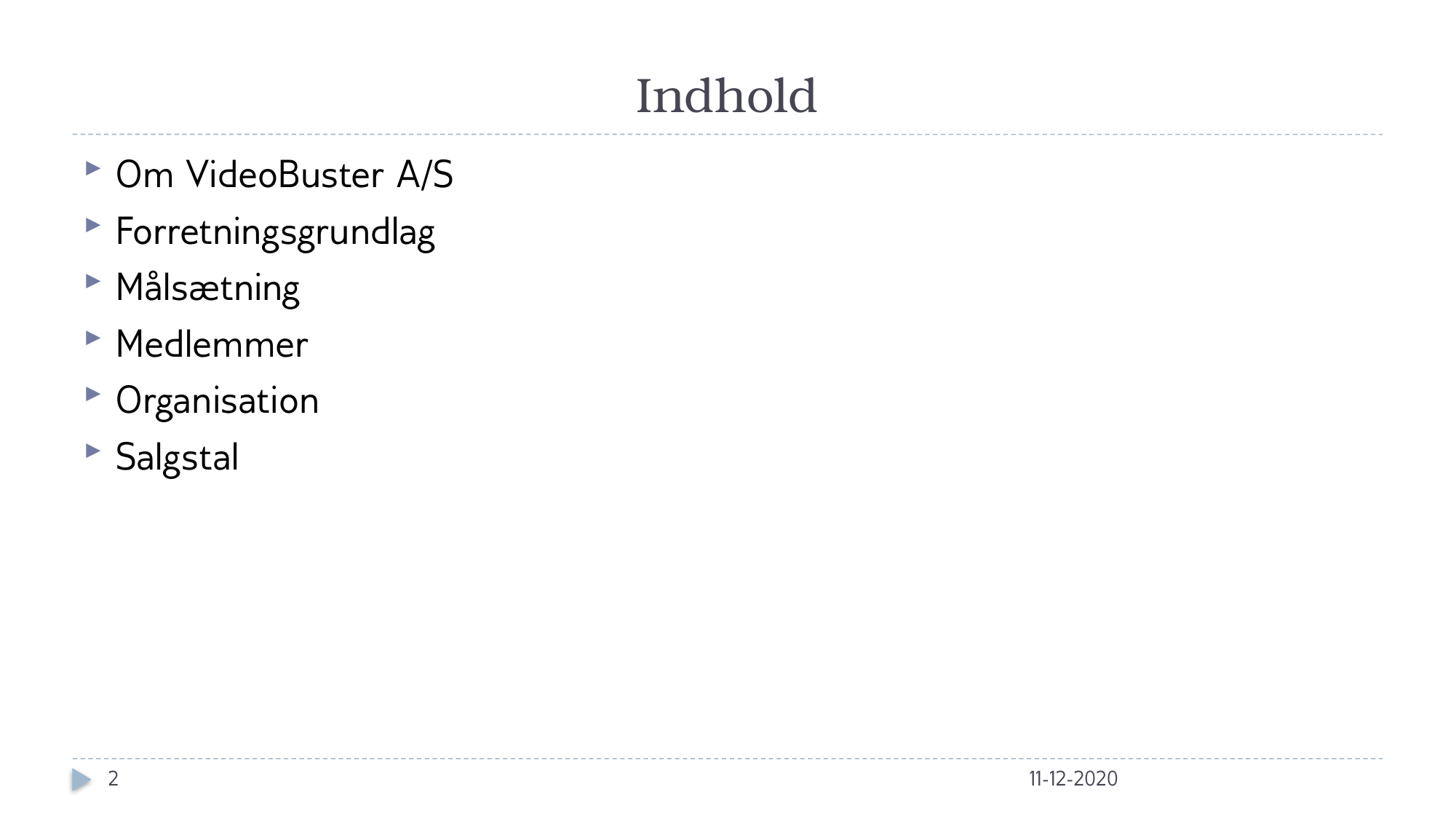

# Indhold
Om VideoBuster A/S
Forretningsgrundlag
Målsætning
Medlemmer
Organisation
Salgstal
2
11-12-2020